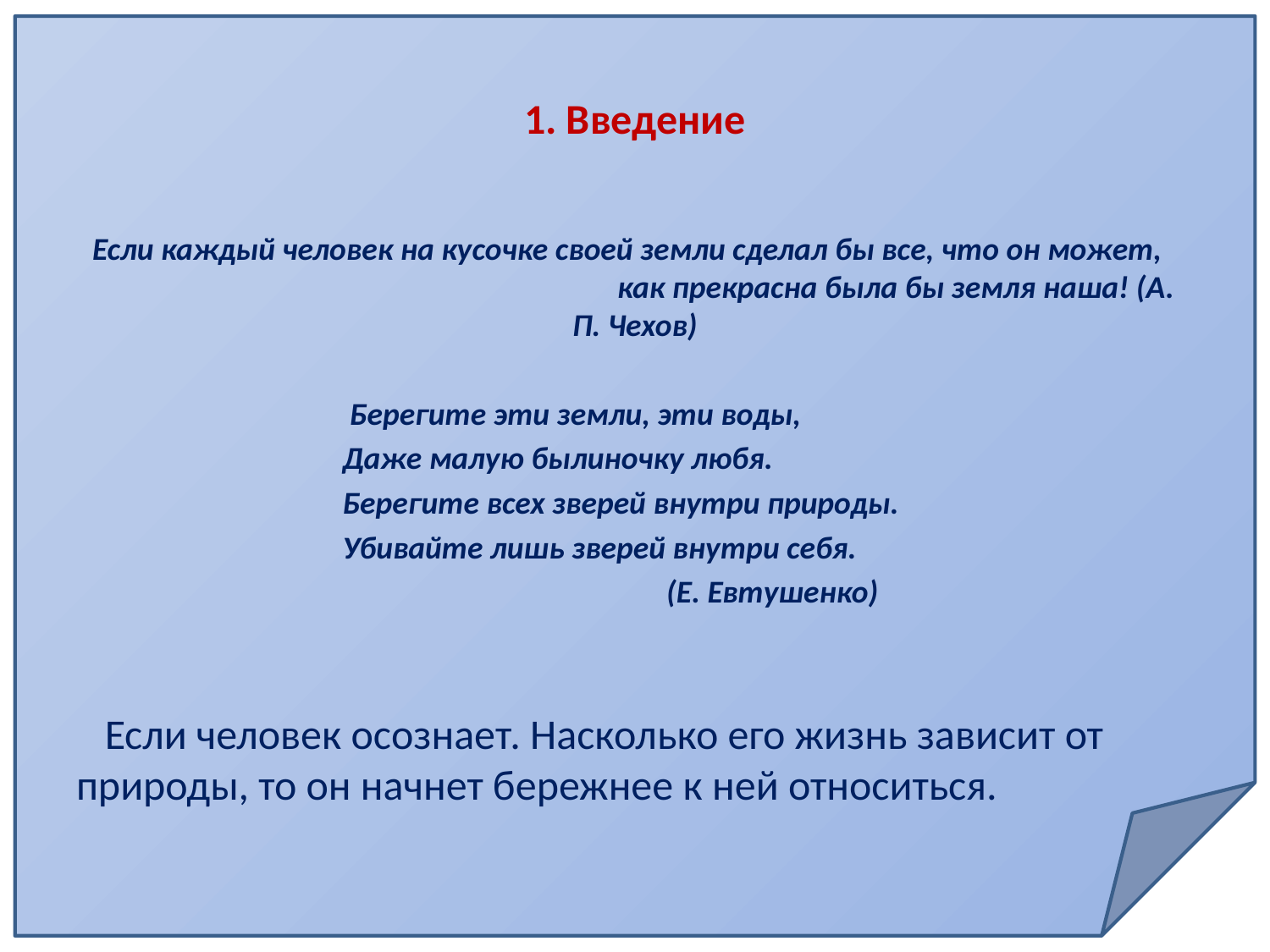

# 1. Введение
  Если каждый человек на кусочке своей земли сделал бы все, что он может,                                                                              как прекрасна была бы земля наша! (А. П. Чехов)

                                      Берегите эти земли, эти воды,
                                     Даже малую былиночку любя.
                                     Берегите всех зверей внутри природы.
                                     Убивайте лишь зверей внутри себя.
                                                                                  (Е. Евтушенко)

   Если человек осознает. Насколько его жизнь зависит от природы, то он начнет бережнее к ней относиться.